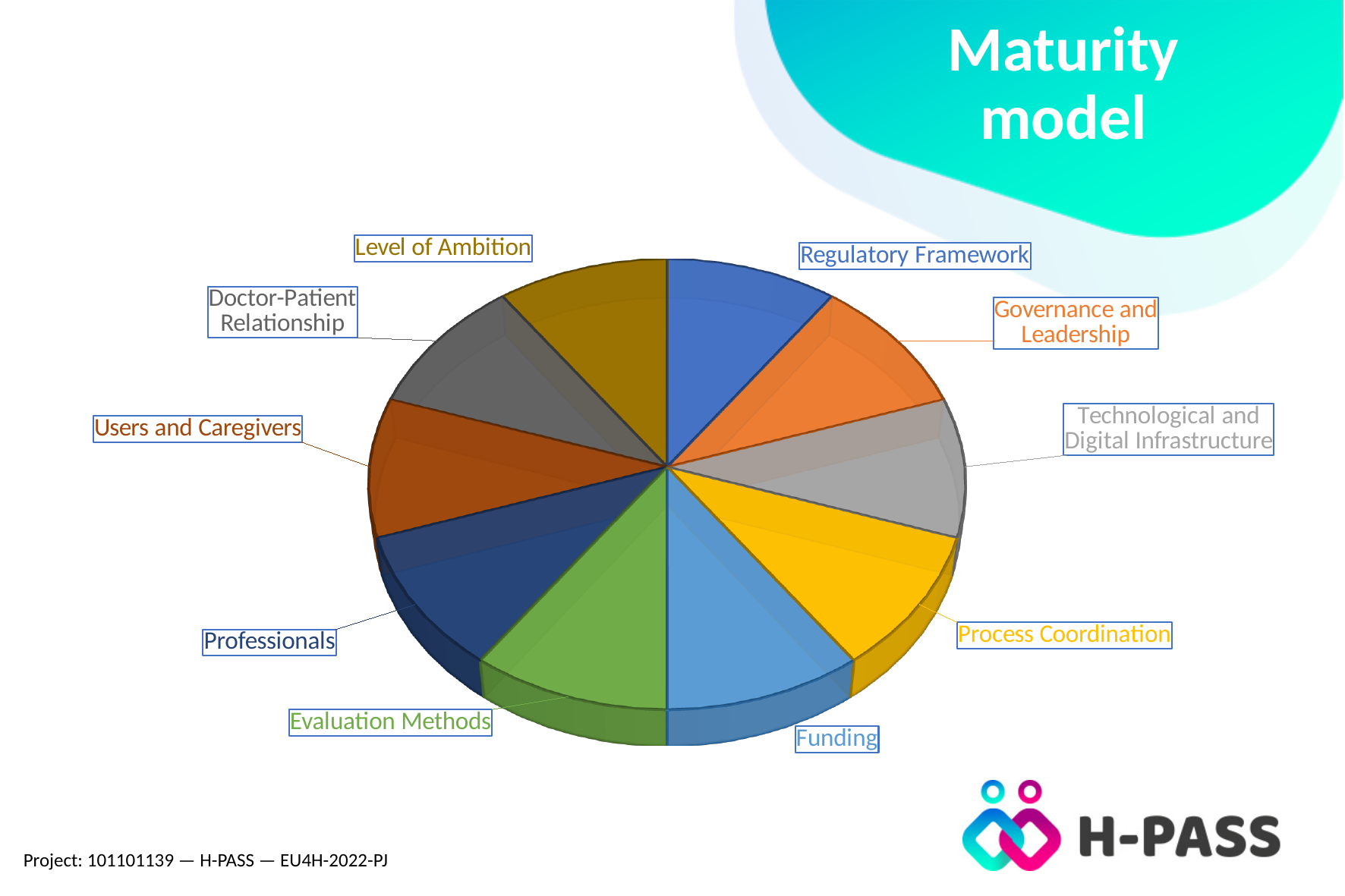

# Maturity model

[unsupported chart]

Project: 101101139 — H-PASS — EU4H-2022-PJ